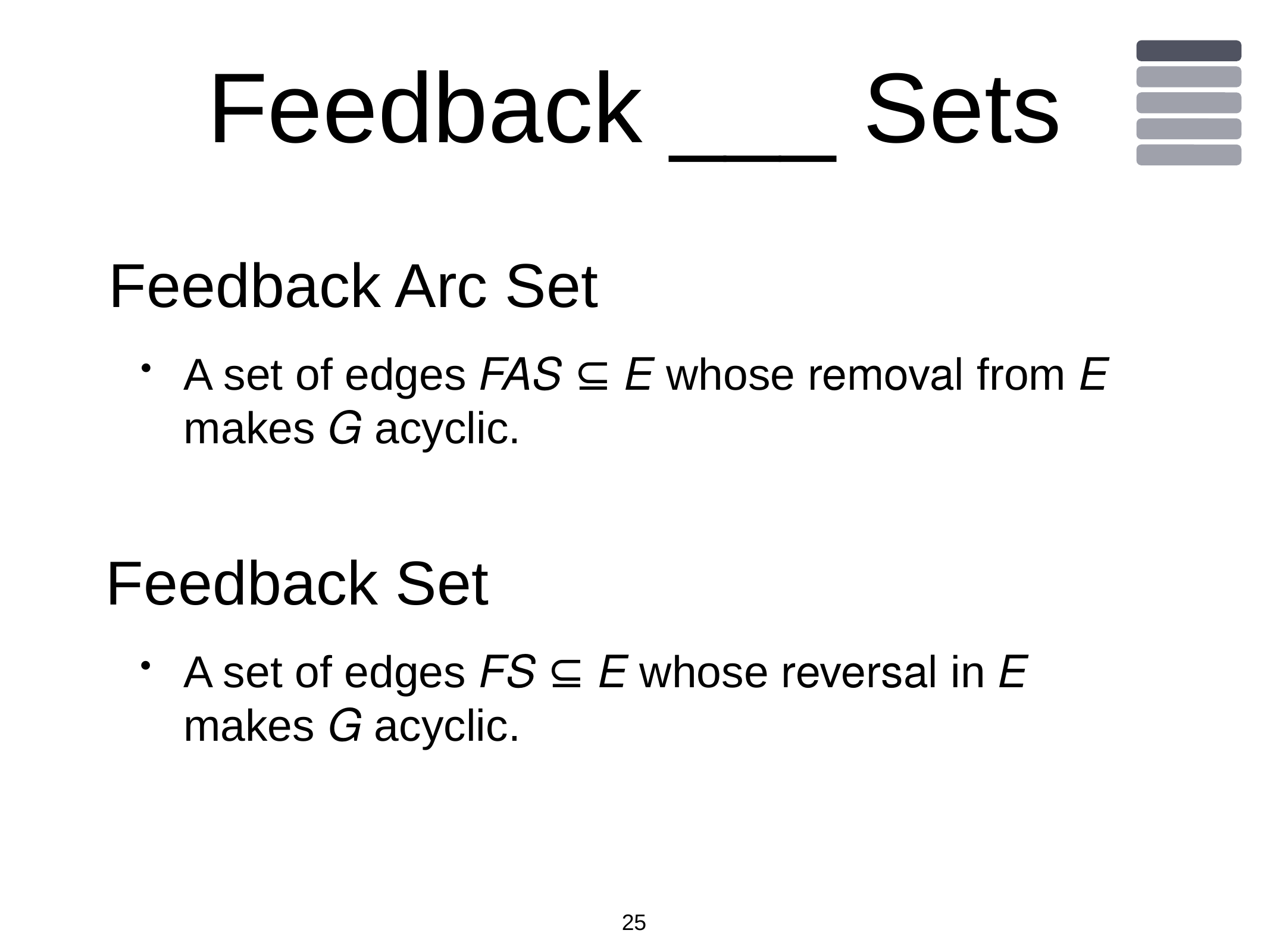

# Feedback ___ Sets
Feedback Arc Set
A set of edges FAS ⊆ E whose removal from E
makes G acyclic.
Feedback Set
A set of edges FS ⊆ E whose reversal in E
makes G acyclic.
25